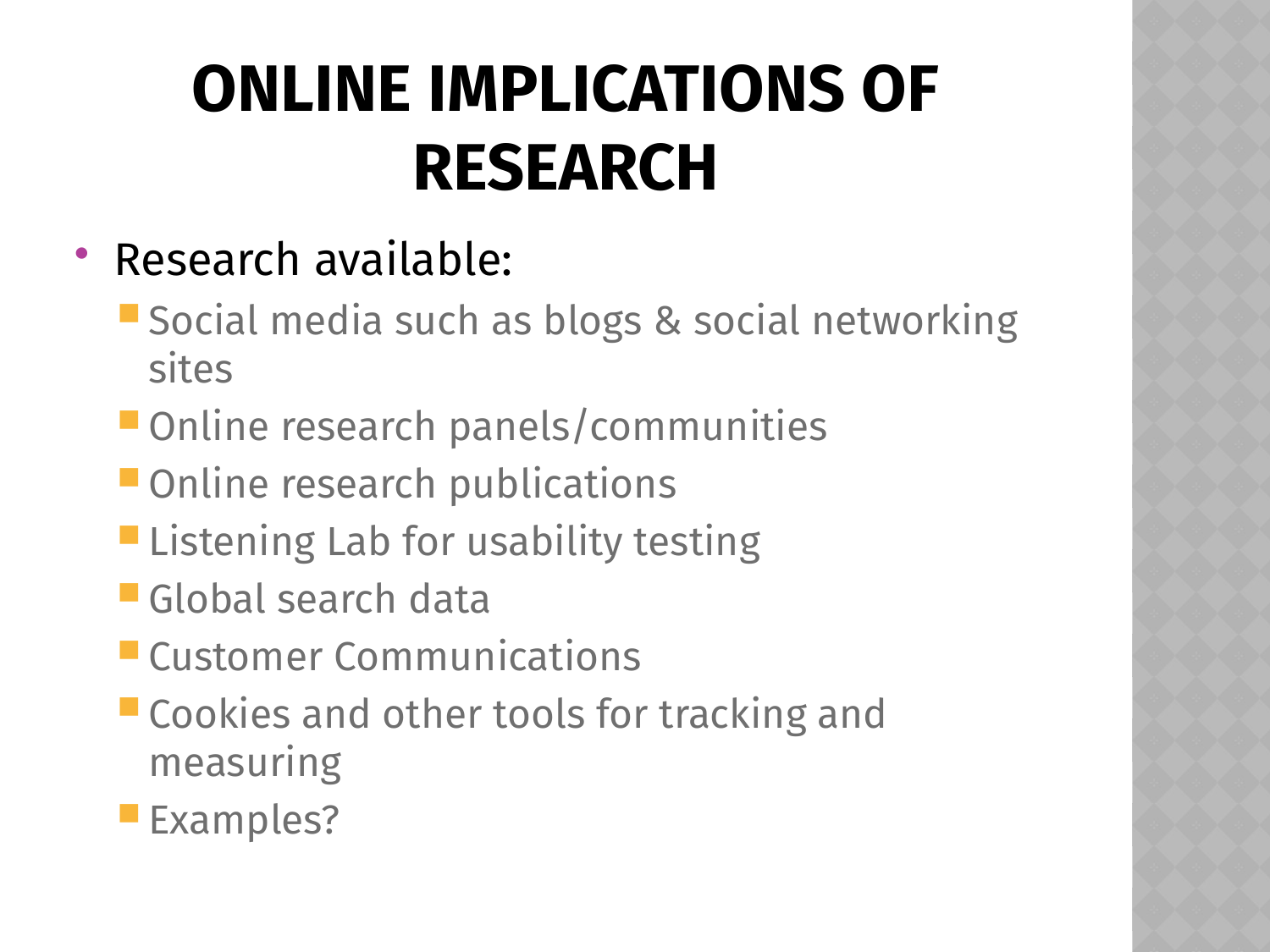

# Online implications of research
Research available:
Social media such as blogs & social networking sites
Online research panels/communities
Online research publications
Listening Lab for usability testing
Global search data
Customer Communications
Cookies and other tools for tracking and measuring
Examples?